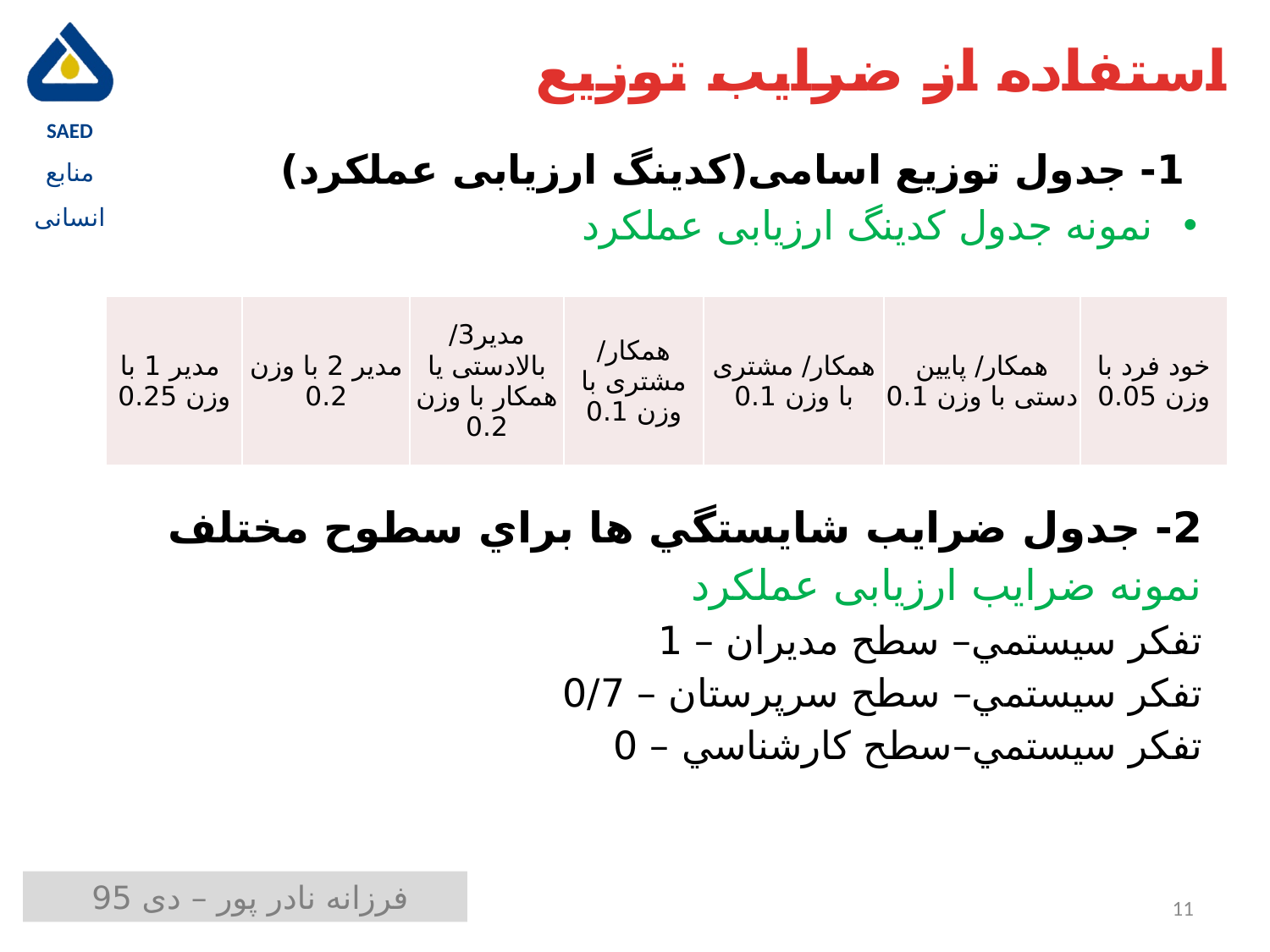

# استفاده از ضرايب توزيع
1- جدول توزیع اسامی(کدینگ ارزیابی عملکرد)
نمونه جدول کدینگ ارزیابی عملکرد

| مدیر 1 با وزن 0.25 | مدیر 2 با وزن 0.2 | مدیر3/ بالادستی یا همکار با وزن 0.2 | همکار/ مشتری با وزن 0.1 | همکار/ مشتری با وزن 0.1 | همکار/ پایین دستی با وزن 0.1 | خود فرد با وزن 0.05 |
| --- | --- | --- | --- | --- | --- | --- |
2- جدول ضرايب شايستگي ها براي سطوح مختلف
نمونه ضرايب ارزیابی عملکرد
تفكر سيستمي– سطح مديران – 1
تفكر سيستمي– سطح سرپرستان – 0/7
تفكر سيستمي–سطح كارشناسي – 0

11